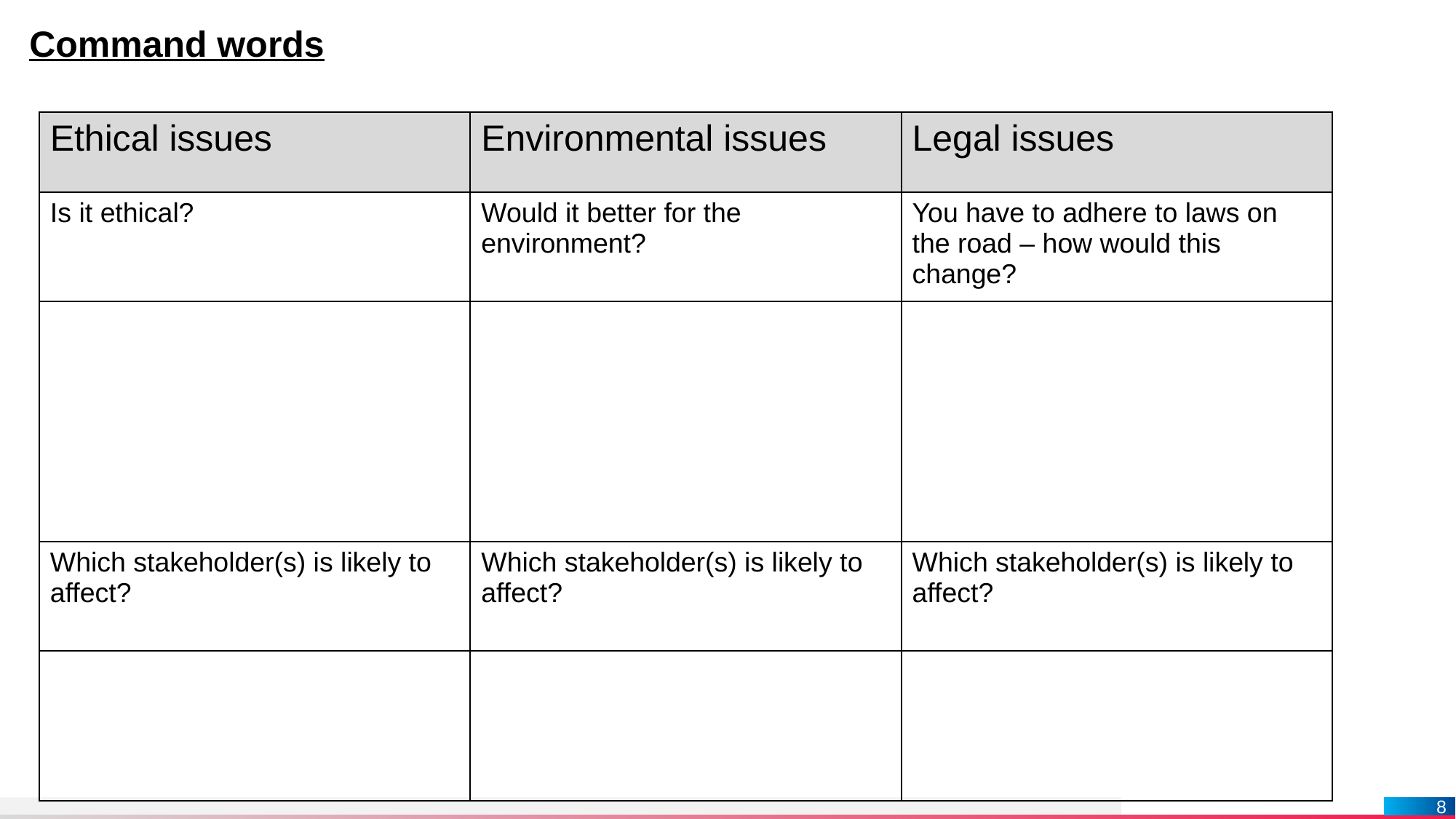

Command words
| Ethical issues | Environmental issues | Legal issues |
| --- | --- | --- |
| Is it ethical? | Would it better for the environment? | You have to adhere to laws on the road – how would this change? |
|  |  |  |
| Which stakeholder(s) is likely to affect? | Which stakeholder(s) is likely to affect? | Which stakeholder(s) is likely to affect? |
|  |  |  |
8